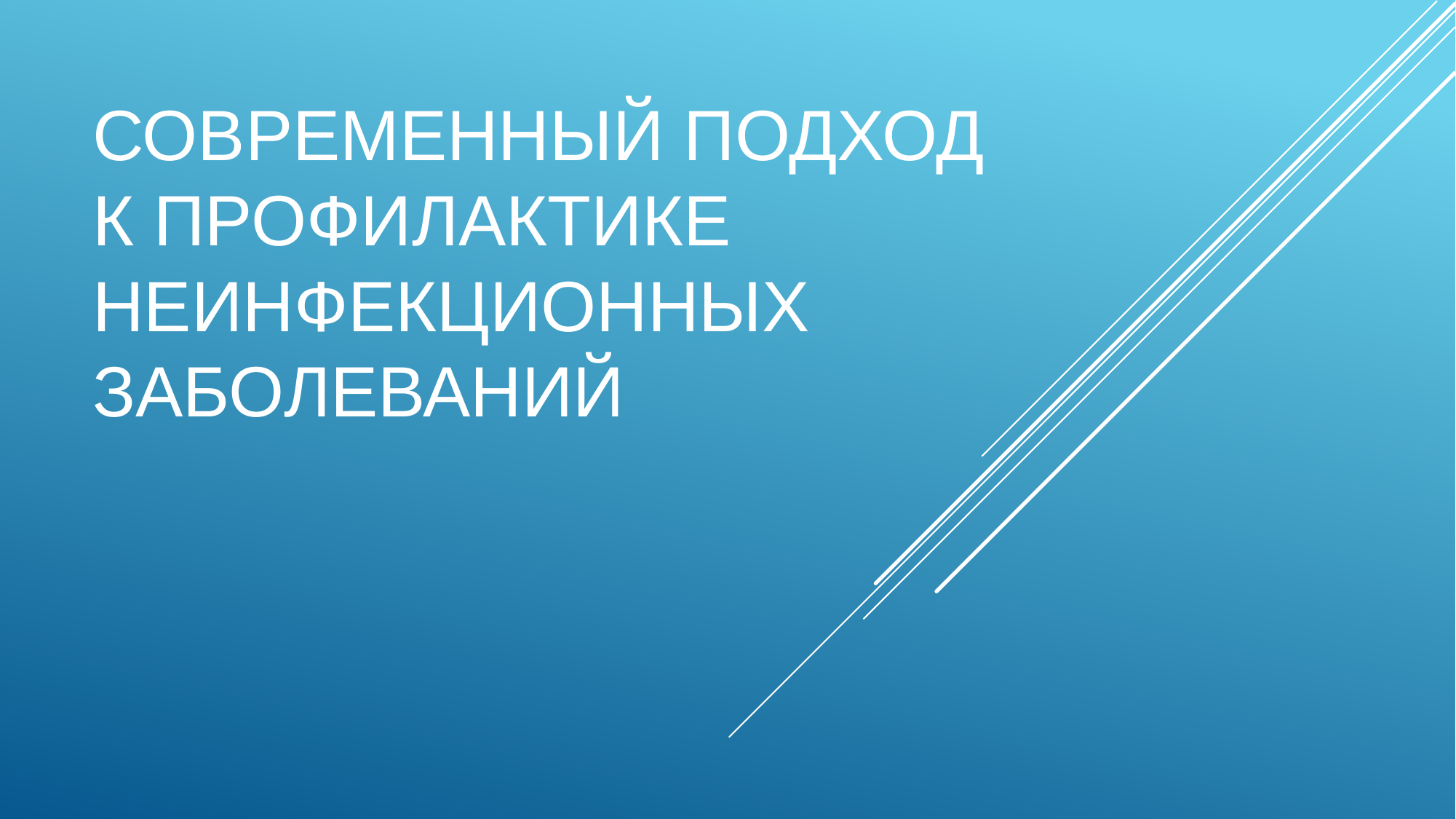

# Современный подход к профилактике неинфекционных заболеваний